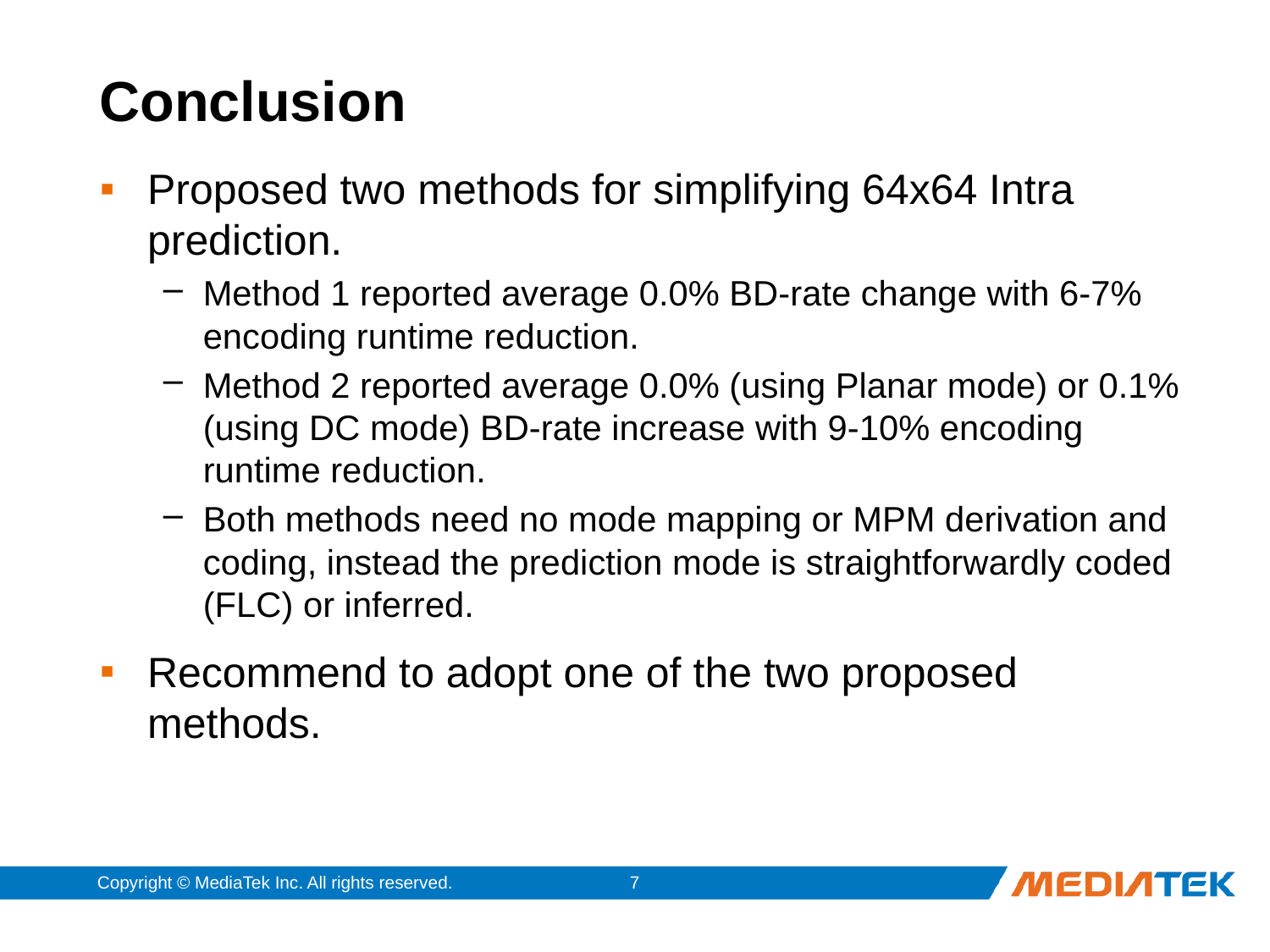

# Conclusion
Proposed two methods for simplifying 64x64 Intra prediction.
Method 1 reported average 0.0% BD-rate change with 6-7% encoding runtime reduction.
Method 2 reported average 0.0% (using Planar mode) or 0.1% (using DC mode) BD-rate increase with 9-10% encoding runtime reduction.
Both methods need no mode mapping or MPM derivation and coding, instead the prediction mode is straightforwardly coded (FLC) or inferred.
Recommend to adopt one of the two proposed methods.

Copyright © MediaTek Inc. All rights reserved.
7